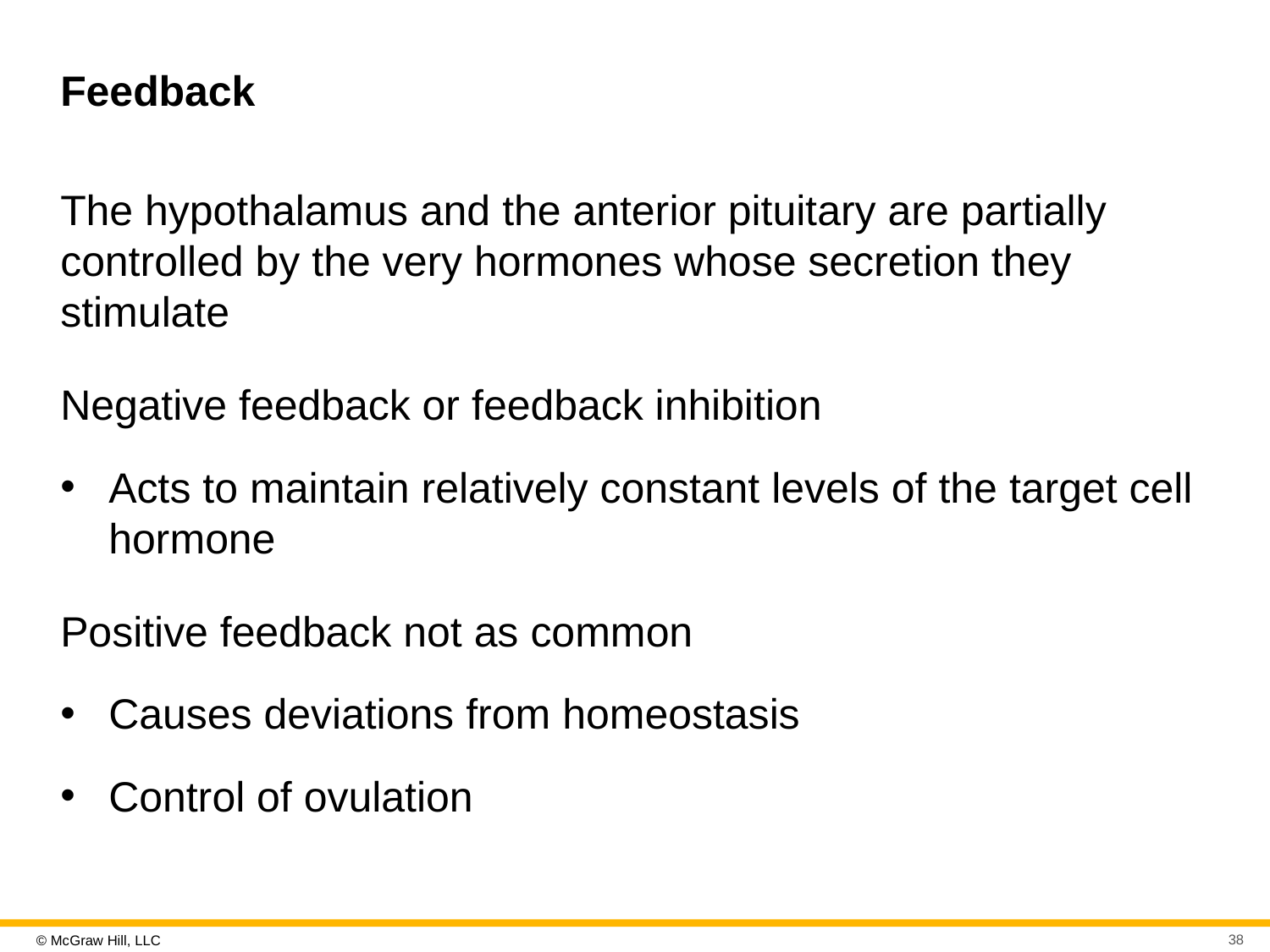

# Feedback
The hypothalamus and the anterior pituitary are partially controlled by the very hormones whose secretion they stimulate
Negative feedback or feedback inhibition
Acts to maintain relatively constant levels of the target cell hormone
Positive feedback not as common
Causes deviations from homeostasis
Control of ovulation
38